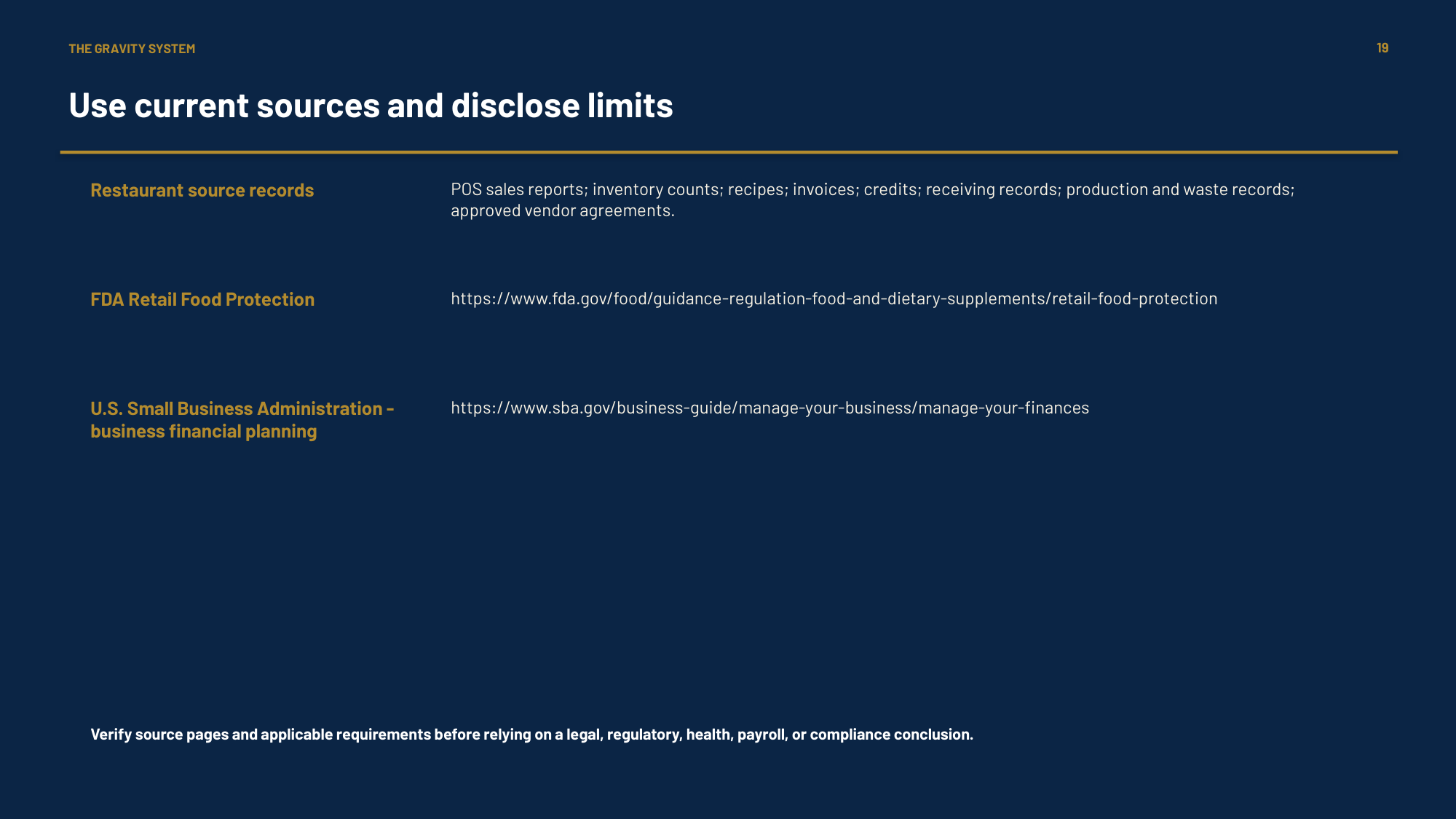

19
THE GRAVITY SYSTEM
Use current sources and disclose limits

Restaurant source records
POS sales reports; inventory counts; recipes; invoices; credits; receiving records; production and waste records; approved vendor agreements.
FDA Retail Food Protection
https://www.fda.gov/food/guidance-regulation-food-and-dietary-supplements/retail-food-protection
U.S. Small Business Administration - business financial planning
https://www.sba.gov/business-guide/manage-your-business/manage-your-finances
Verify source pages and applicable requirements before relying on a legal, regulatory, health, payroll, or compliance conclusion.